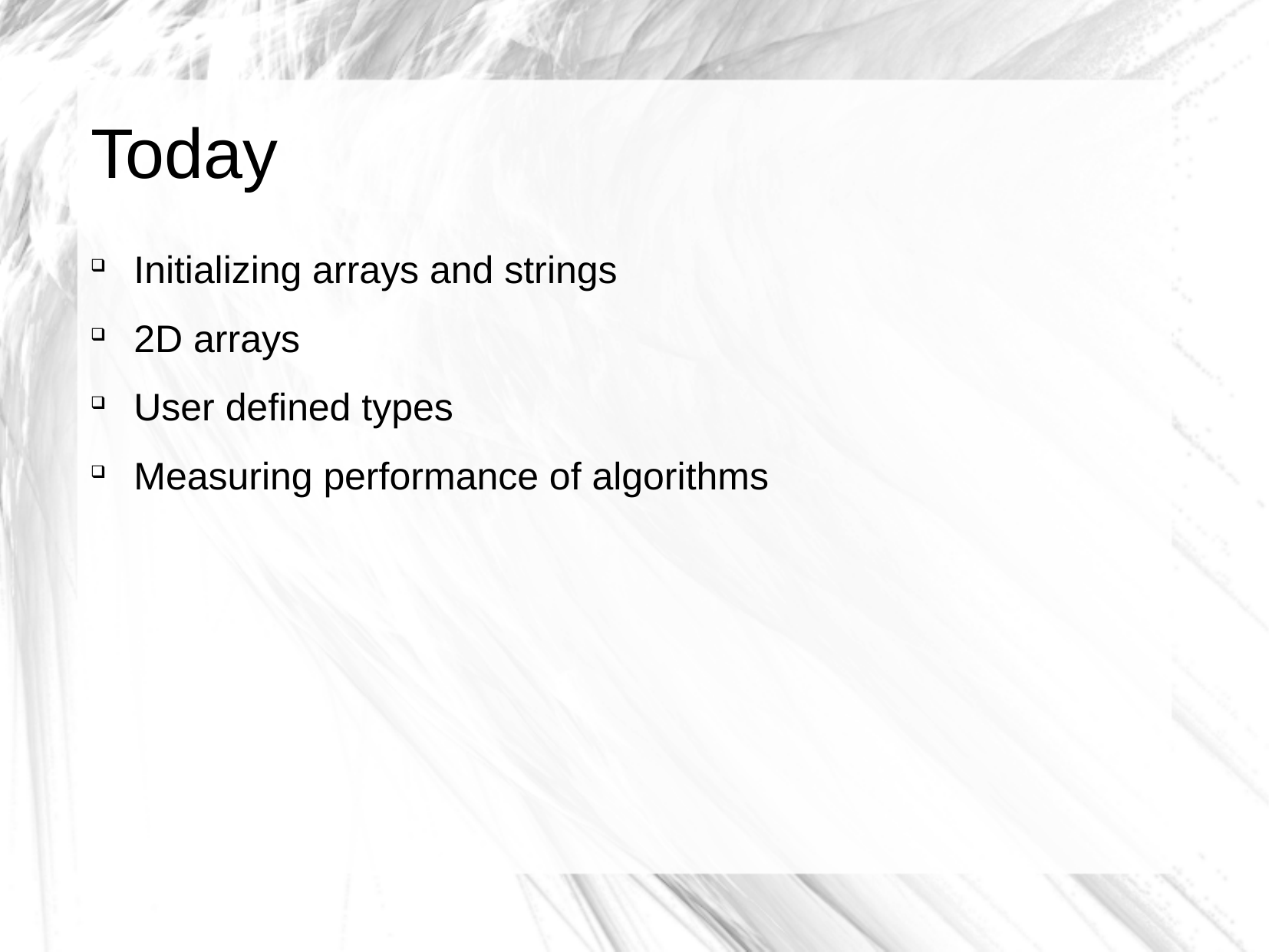

Today
Initializing arrays and strings
2D arrays
User defined types
Measuring performance of algorithms